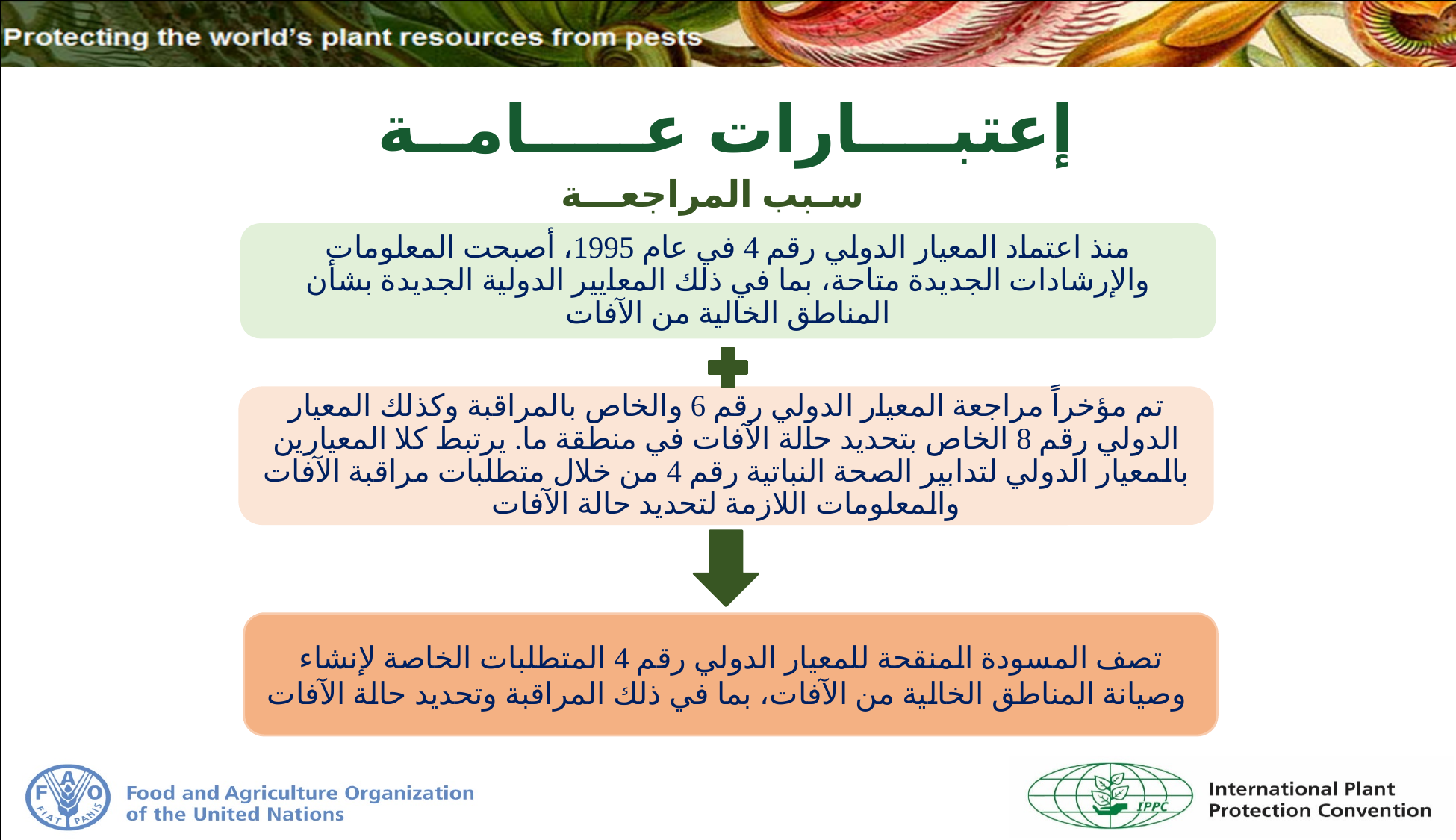

إعتبــــارات عـــــامــة
سـبب المراجعـــة
منذ اعتماد المعيار الدولي رقم 4 في عام 1995، أصبحت المعلومات والإرشادات الجديدة متاحة، بما في ذلك المعايير الدولية الجديدة بشأن المناطق الخالية من الآفات

تم مؤخراً مراجعة المعيار الدولي رقم 6 والخاص بالمراقبة وكذلك المعيار الدولي رقم 8 الخاص بتحديد حالة الآفات في منطقة ما. يرتبط كلا المعيارين بالمعيار الدولي لتدابير الصحة النباتية رقم 4 من خلال متطلبات مراقبة الآفات والمعلومات اللازمة لتحديد حالة الآفات

تصف المسودة المنقحة للمعيار الدولي رقم 4 المتطلبات الخاصة لإنشاء وصيانة المناطق الخالية من الآفات، بما في ذلك المراقبة وتحديد حالة الآفات